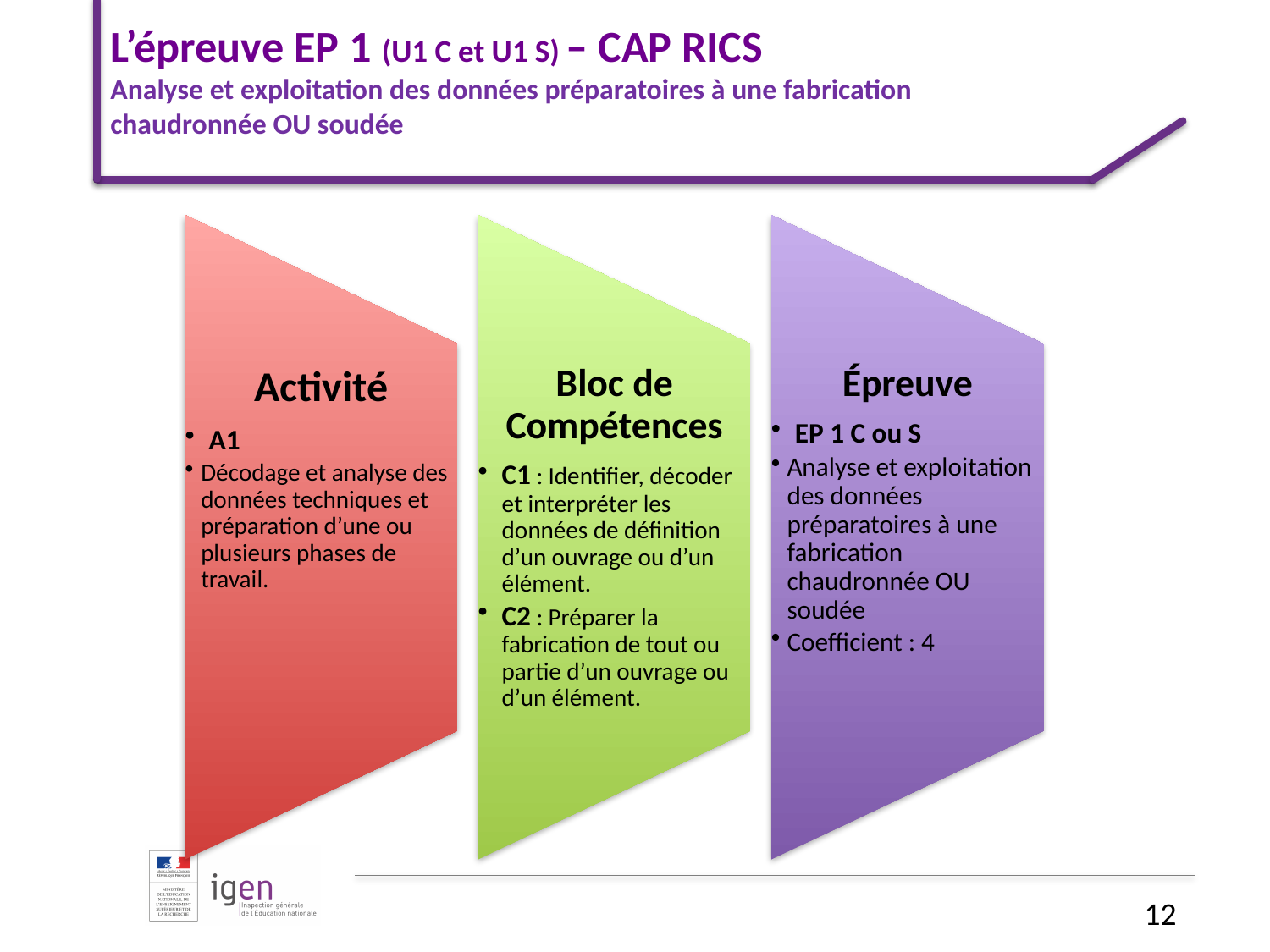

# L’épreuve EP 1 (U1 C et U1 S) – CAP RICS Analyse et exploitation des données préparatoires à une fabrication chaudronnée OU soudée
Activité
A1
Décodage et analyse des données techniques et préparation d’une ou plusieurs phases de travail.
Bloc de Compétences
C1 : Identifier, décoder et interpréter les données de définition d’un ouvrage ou d’un élément.
C2 : Préparer la fabrication de tout ou partie d’un ouvrage ou d’un élément.
Épreuve
EP 1 C ou S
Analyse et exploitation des données préparatoires à une fabrication chaudronnée OU soudée
Coefficient : 4
12